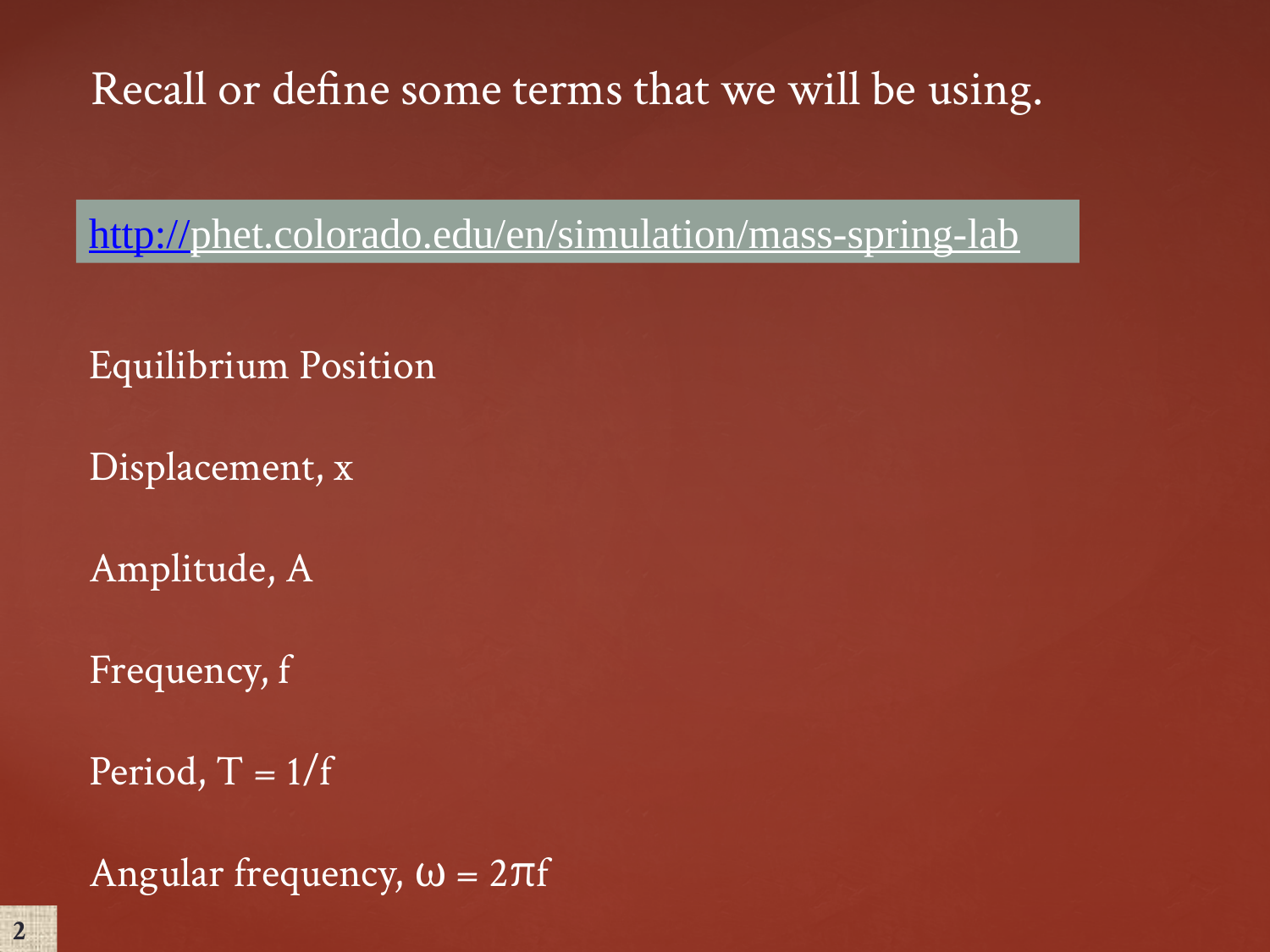

# Recall or define some terms that we will be using.
http://phet.colorado.edu/en/simulation/mass-spring-lab
Equilibrium Position

Displacement, x

Amplitude, A

Frequency, f

Period, T = 1/f

Angular frequency, ω = 2πf
2